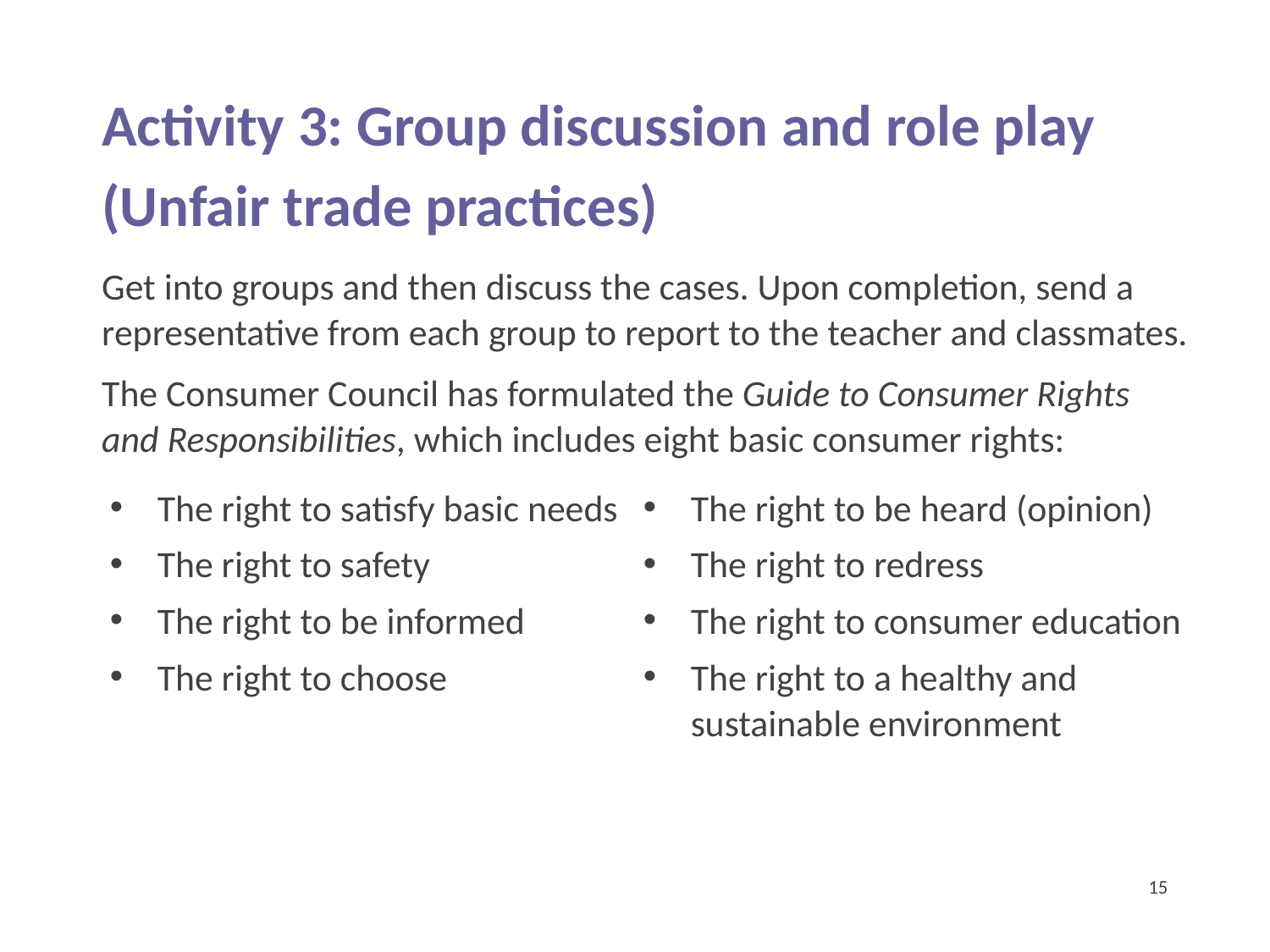

Activity 3: Group discussion and role play
(Unfair trade practices)

Get into groups and then discuss the cases. Upon completion, send a representative from each group to report to the teacher and classmates.

The Consumer Council has formulated the Guide to Consumer Rights and Responsibilities, which includes eight basic consumer rights:
The right to satisfy basic needs
The right to safety
The right to be informed
The right to choose
The right to be heard (opinion)
The right to redress
The right to consumer education
The right to a healthy and sustainable environment
15